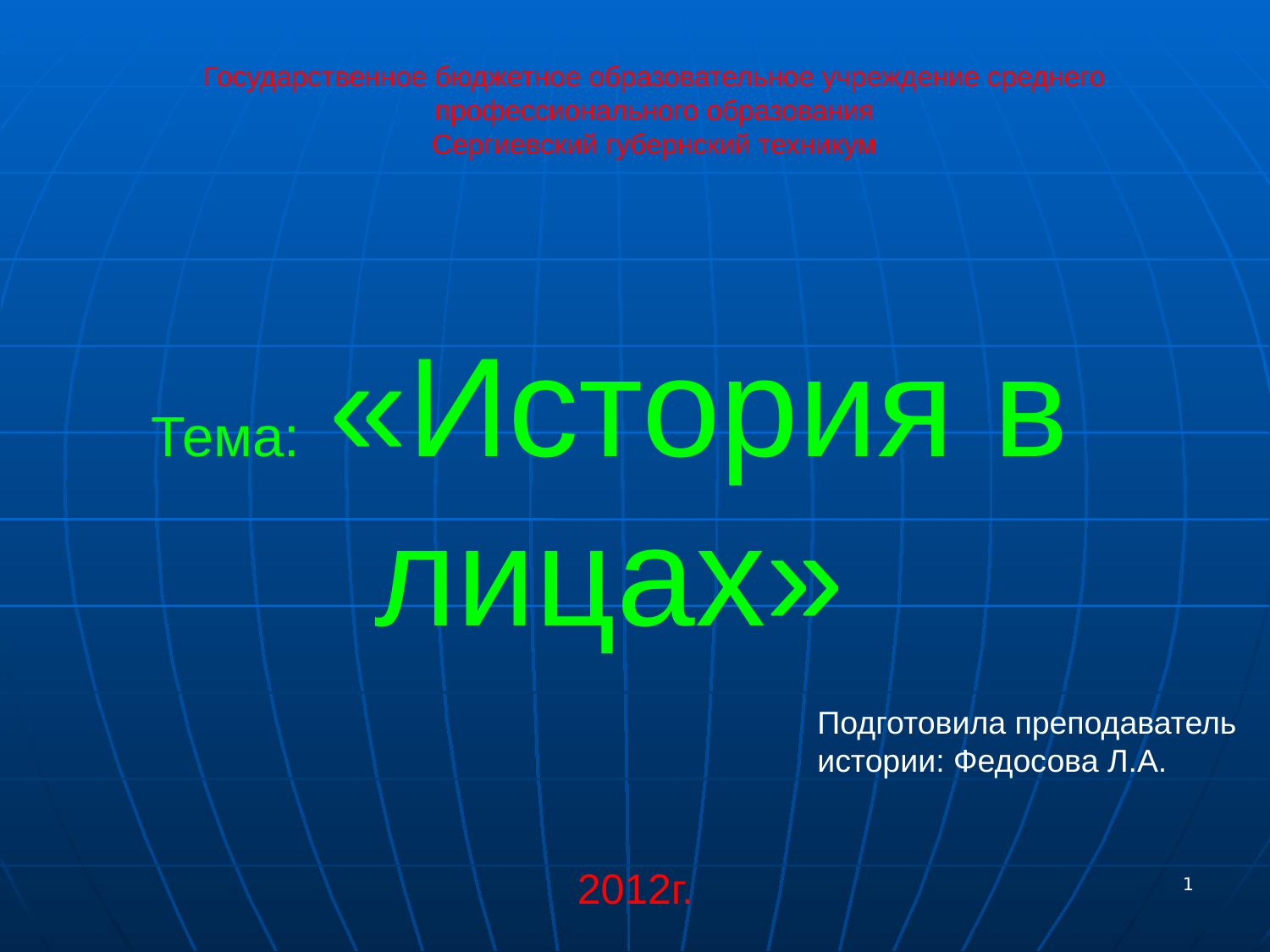

# Государственное бюджетное образовательное учреждение среднего профессионального образования Сергиевский губернский техникум

Тема: «История в лицах»

Подготовила преподаватель истории: Федосова Л.А.
2012г.
1